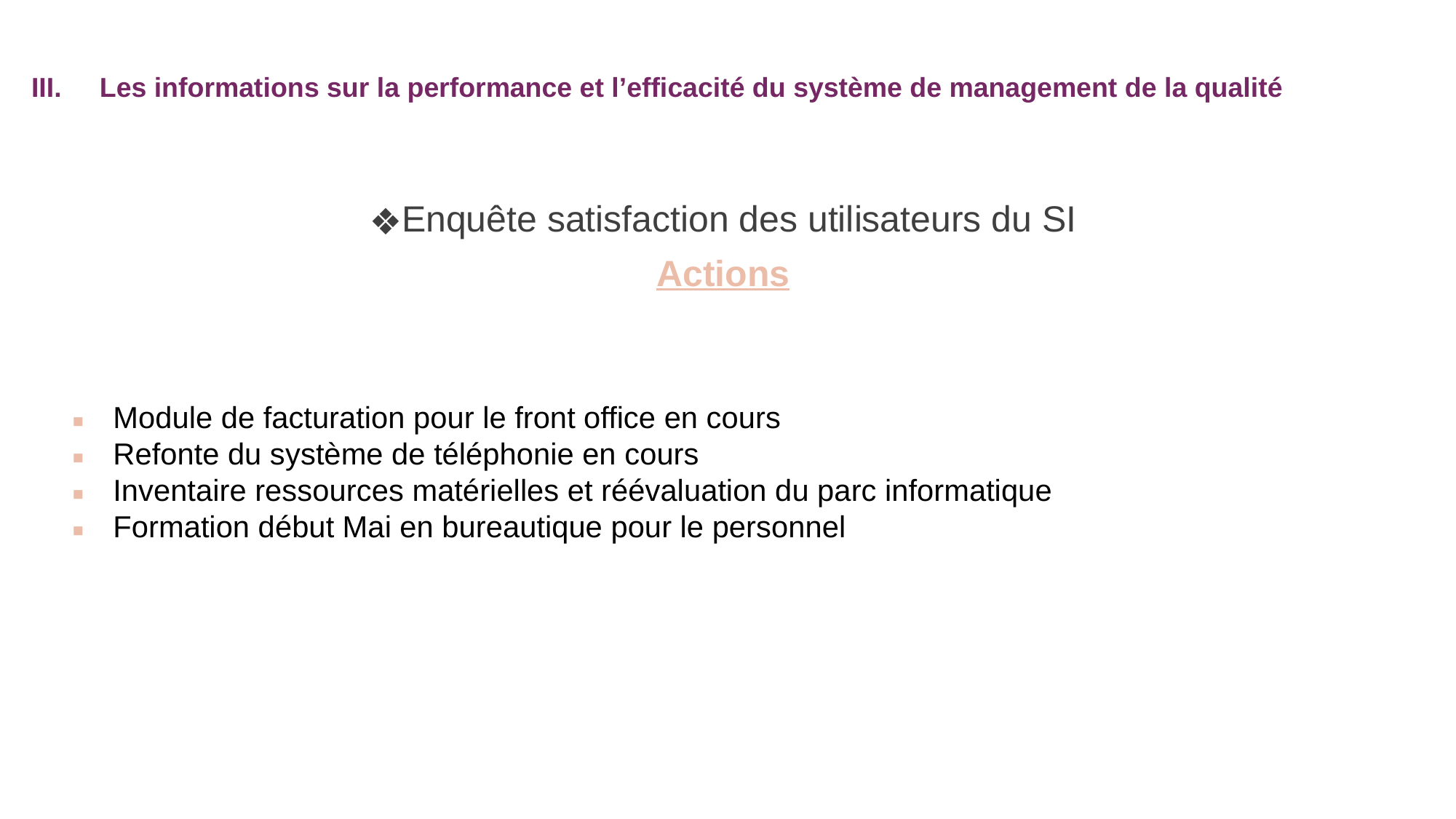

Les informations sur la performance et l’efficacité du système de management de la qualité
Enquête satisfaction des utilisateurs du SI
Actions
Module de facturation pour le front office en cours
Refonte du système de téléphonie en cours
Inventaire ressources matérielles et réévaluation du parc informatique
Formation début Mai en bureautique pour le personnel